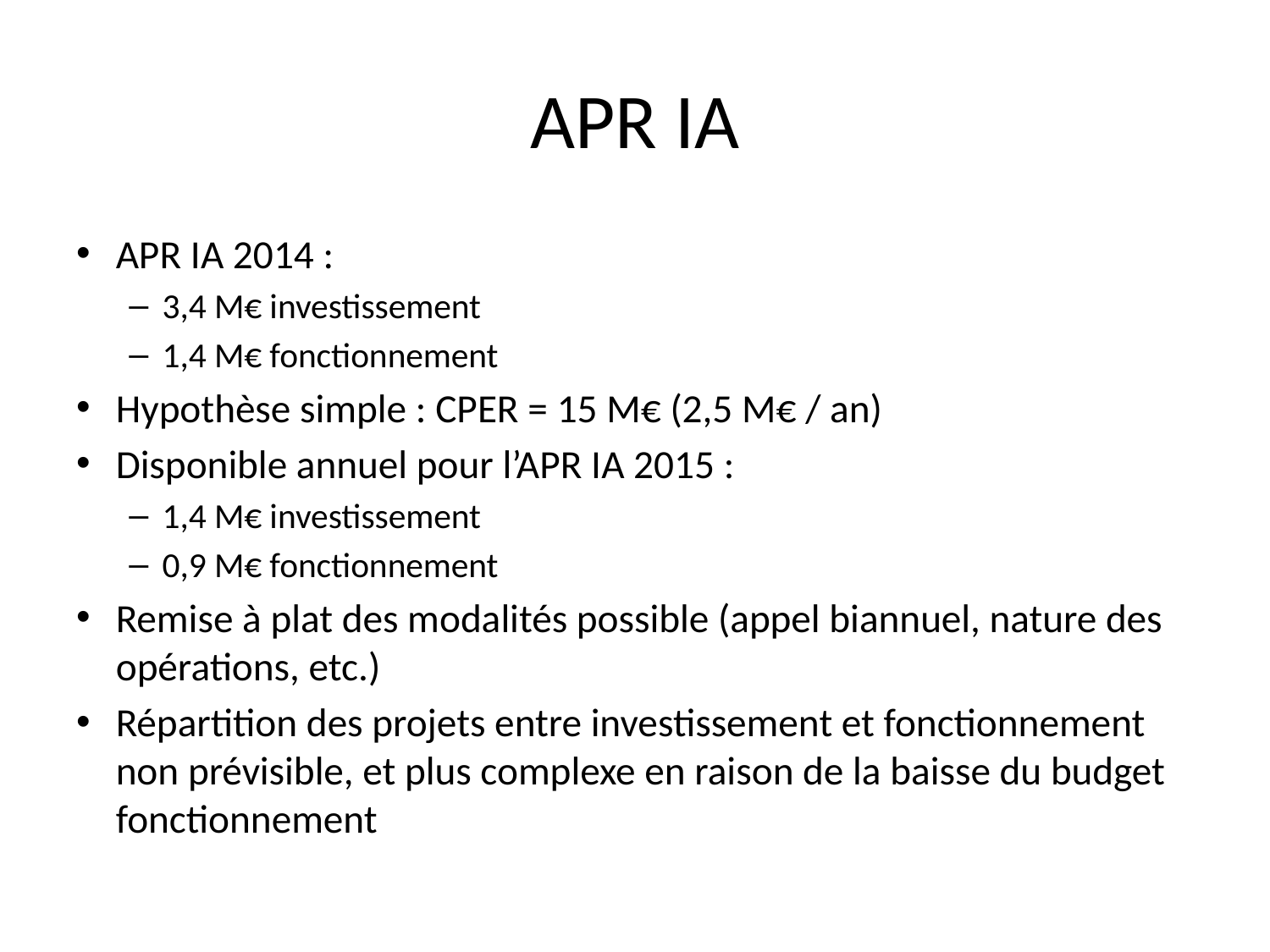

# APR IA
APR IA 2014 :
3,4 M€ investissement
1,4 M€ fonctionnement
Hypothèse simple : CPER = 15 M€ (2,5 M€ / an)
Disponible annuel pour l’APR IA 2015 :
1,4 M€ investissement
0,9 M€ fonctionnement
Remise à plat des modalités possible (appel biannuel, nature des opérations, etc.)
Répartition des projets entre investissement et fonctionnement non prévisible, et plus complexe en raison de la baisse du budget fonctionnement